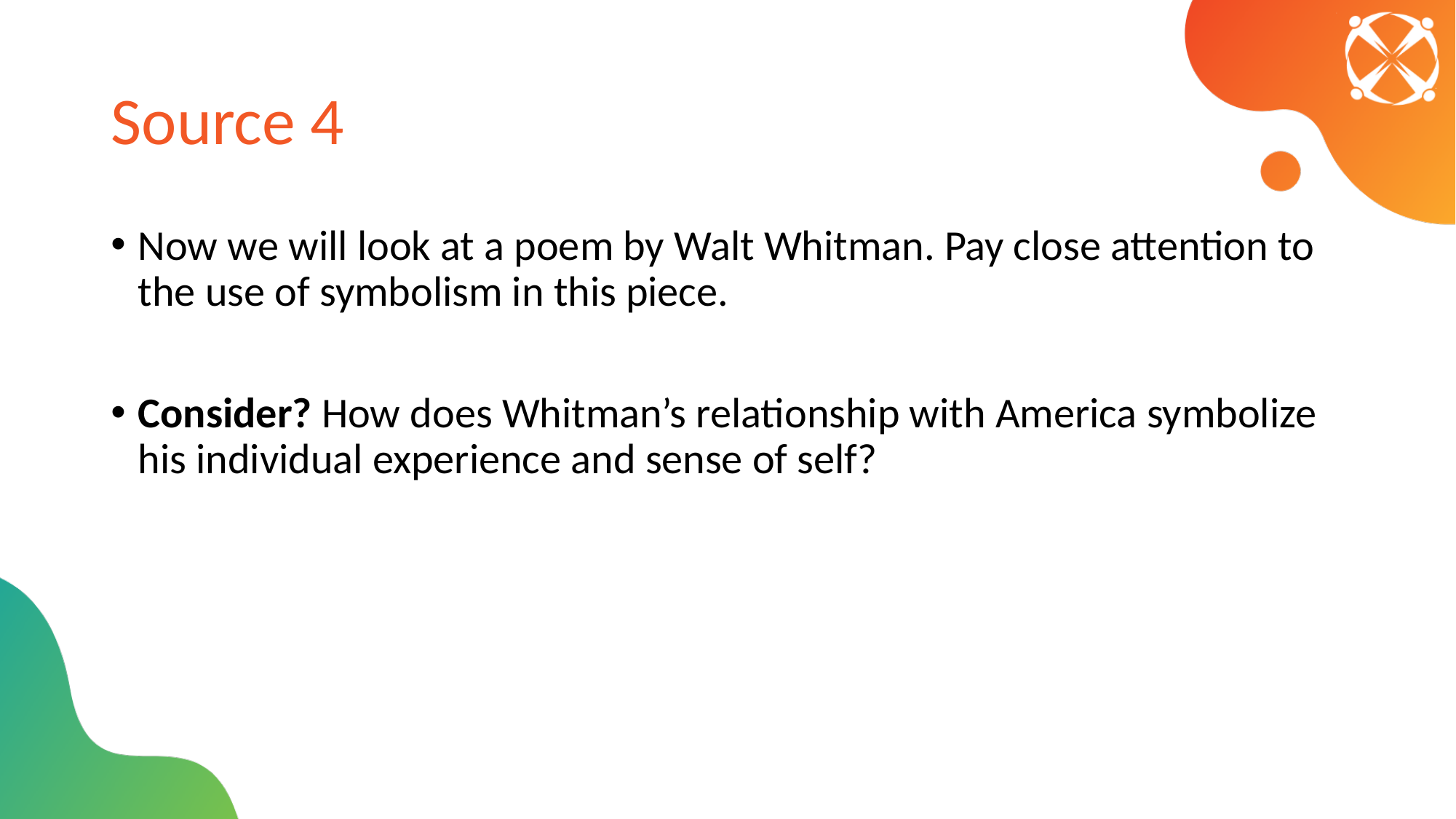

# Source 4
Now we will look at a poem by Walt Whitman. Pay close attention to the use of symbolism in this piece.

Consider? How does Whitman’s relationship with America symbolize his individual experience and sense of self?